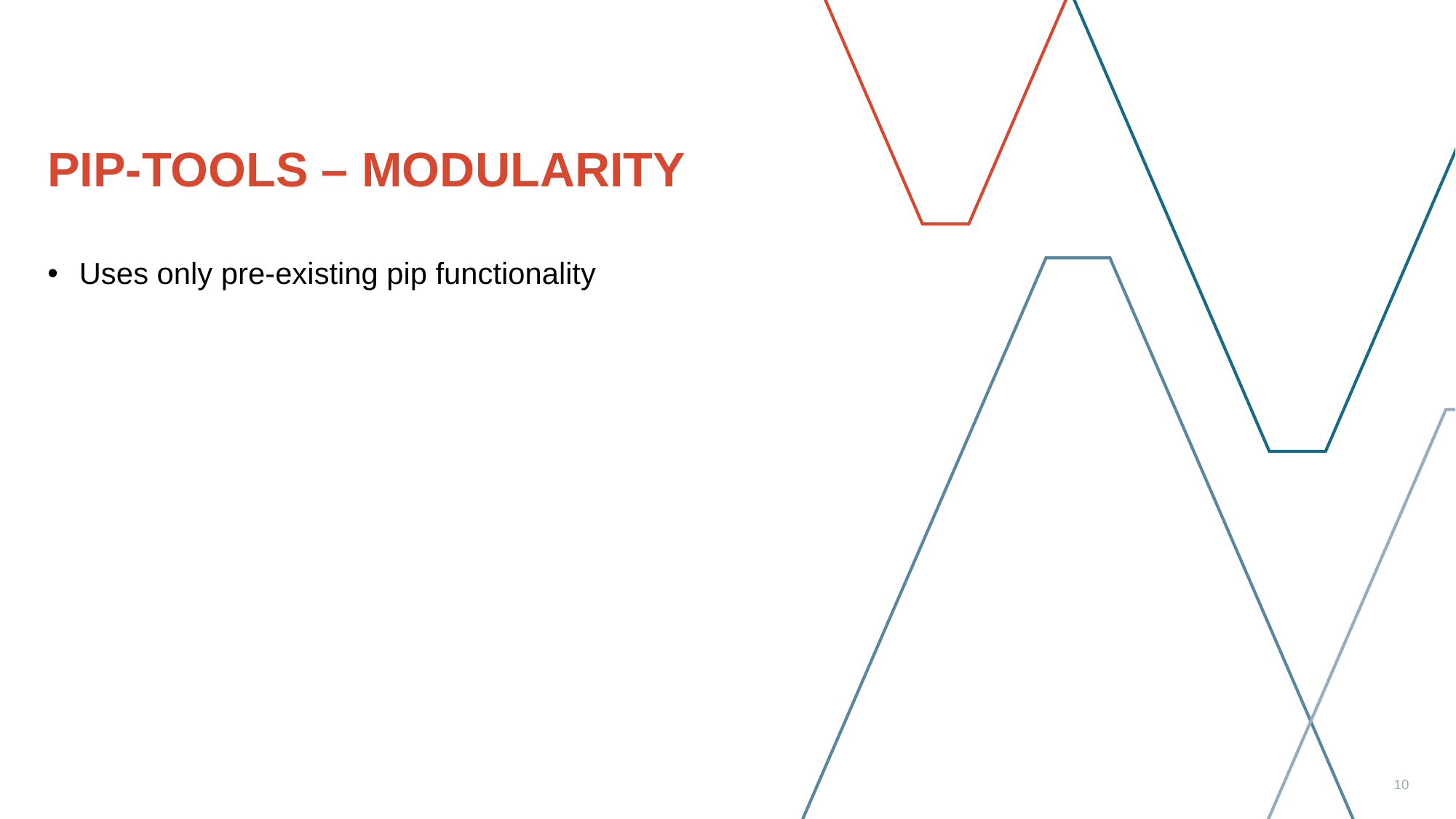

# Pip-tools – modularity

Uses only pre-existing pip functionality
10